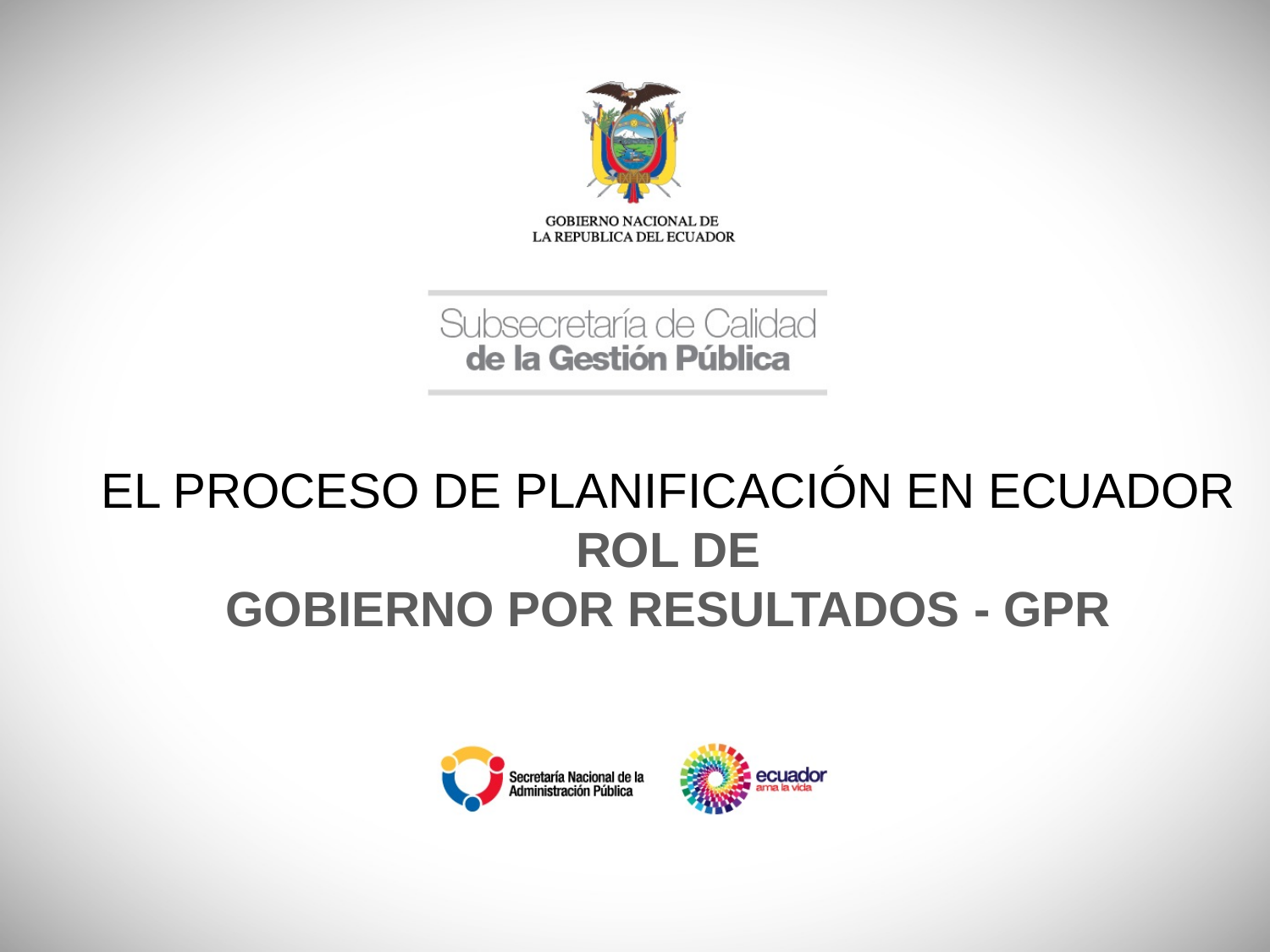

EL PROCESO DE PLANIFICACIÓN EN ECUADOR
ROL DE
GOBIERNO POR RESULTADOS - GPR